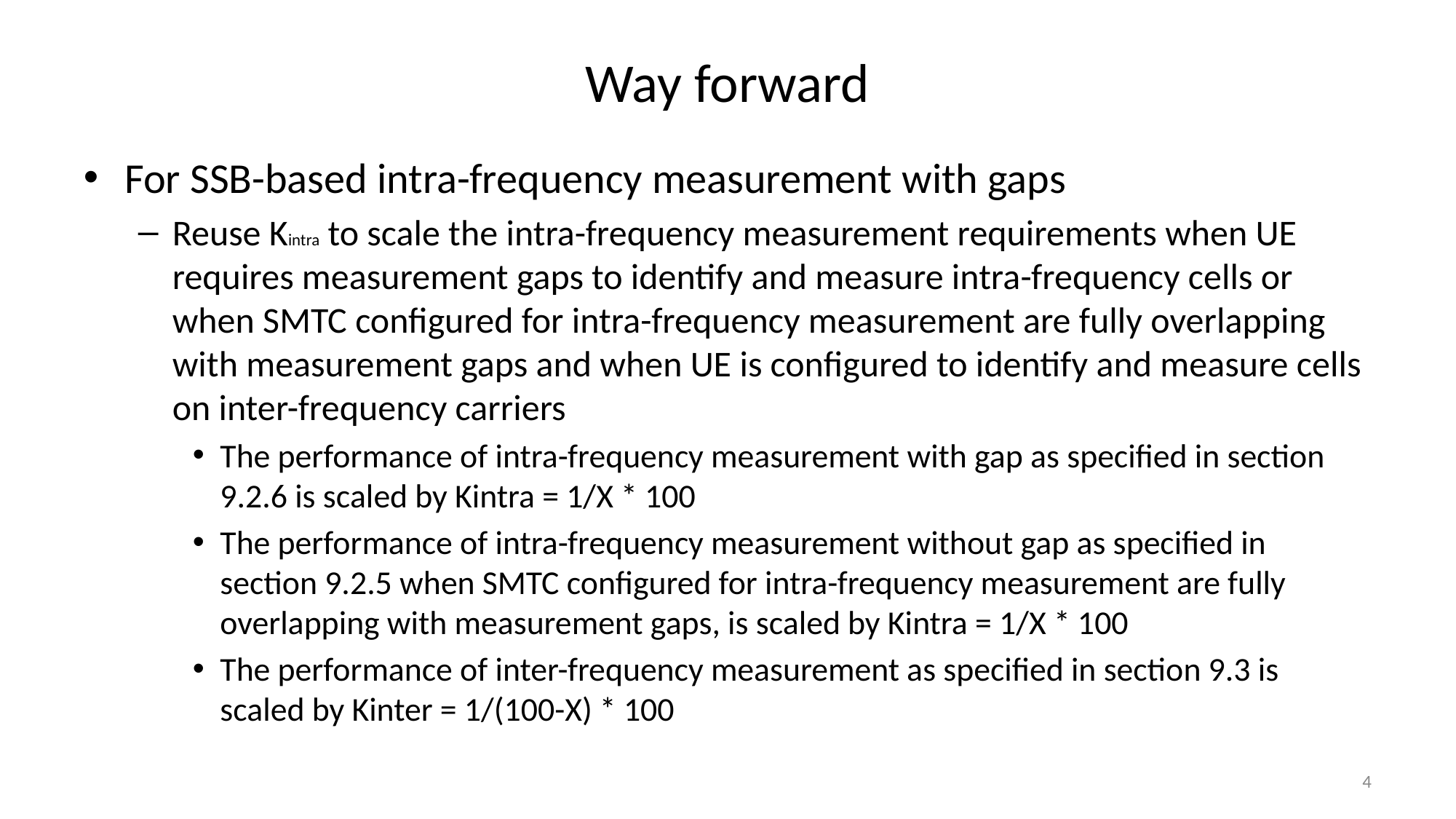

# Way forward
For SSB-based intra-frequency measurement with gaps
Reuse Kintra to scale the intra-frequency measurement requirements when UE requires measurement gaps to identify and measure intra-frequency cells or when SMTC configured for intra-frequency measurement are fully overlapping with measurement gaps and when UE is configured to identify and measure cells on inter-frequency carriers
The performance of intra-frequency measurement with gap as specified in section 9.2.6 is scaled by Kintra = 1/X * 100
The performance of intra-frequency measurement without gap as specified in section 9.2.5 when SMTC configured for intra-frequency measurement are fully overlapping with measurement gaps, is scaled by Kintra = 1/X * 100
The performance of inter-frequency measurement as specified in section 9.3 is scaled by Kinter = 1/(100-X) * 100

4